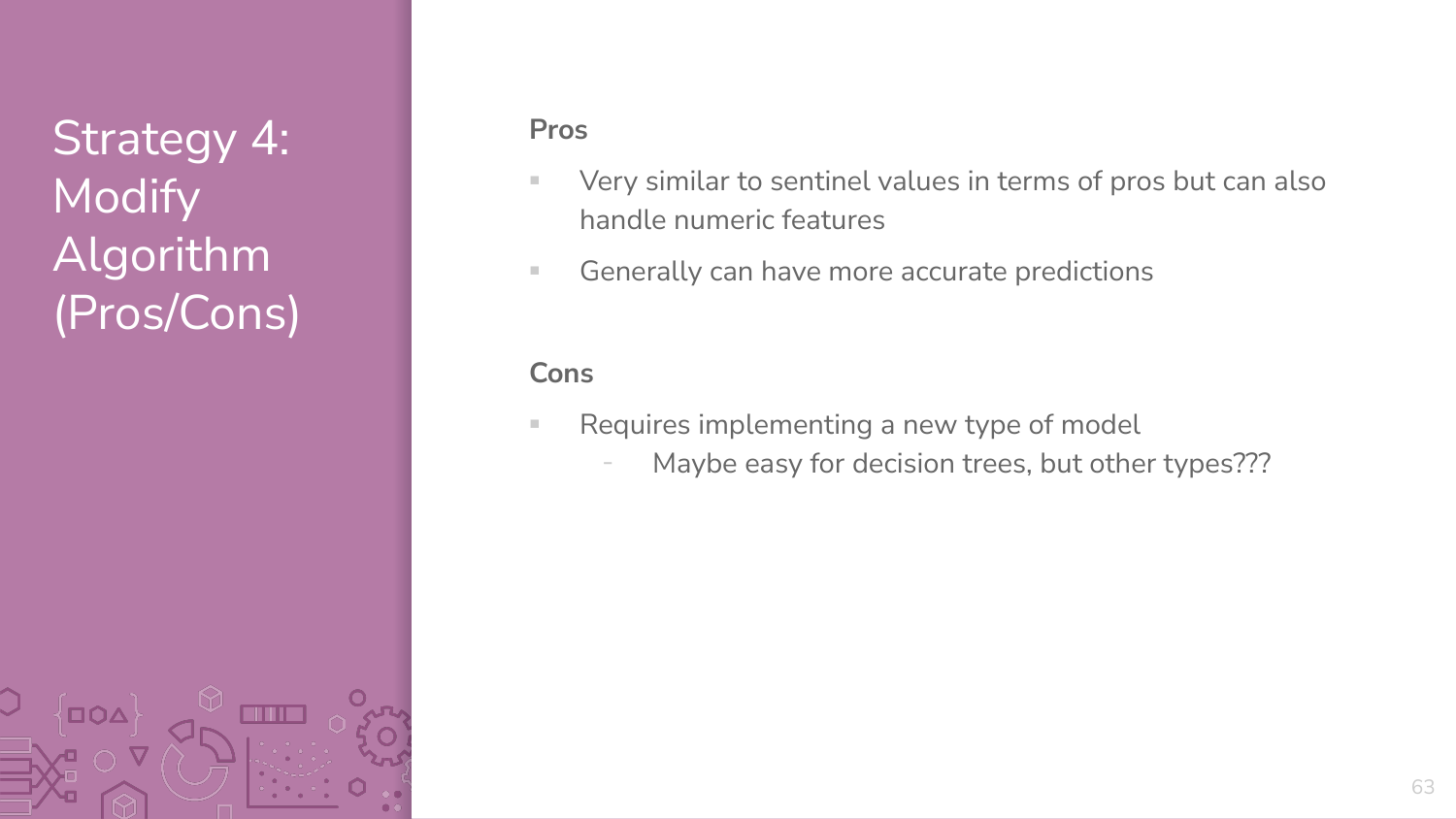

# Strategy 4: Modify Algorithm (Pros/Cons)
Pros
Very similar to sentinel values in terms of pros but can also handle numeric features
Generally can have more accurate predictions

Cons
Requires implementing a new type of model
Maybe easy for decision trees, but other types???
63